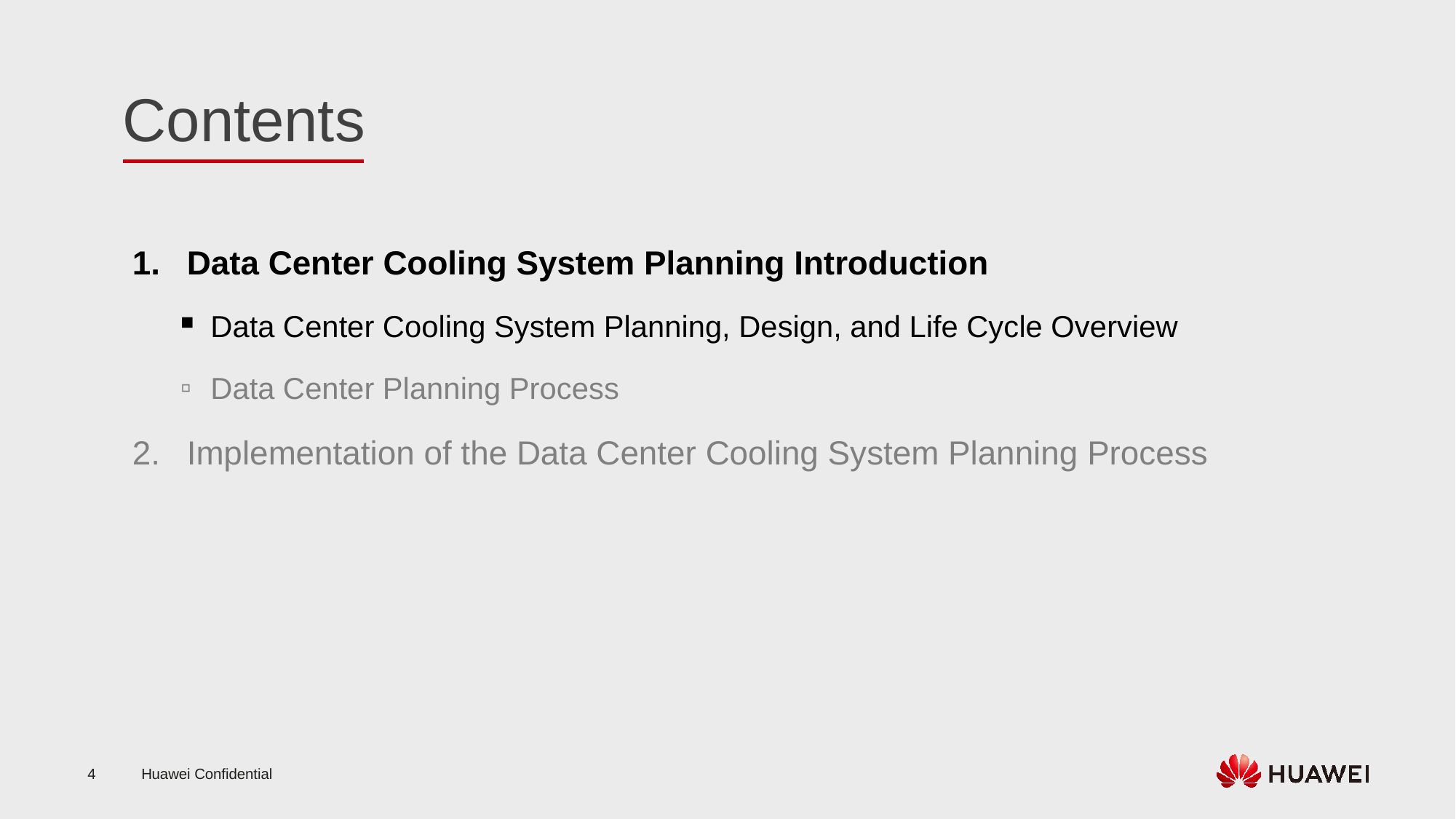

Data Center Cooling System Planning Introduction
Data Center Cooling System Planning, Design, and Life Cycle Overview
Data Center Planning Process
Implementation of the Data Center Cooling System Planning Process